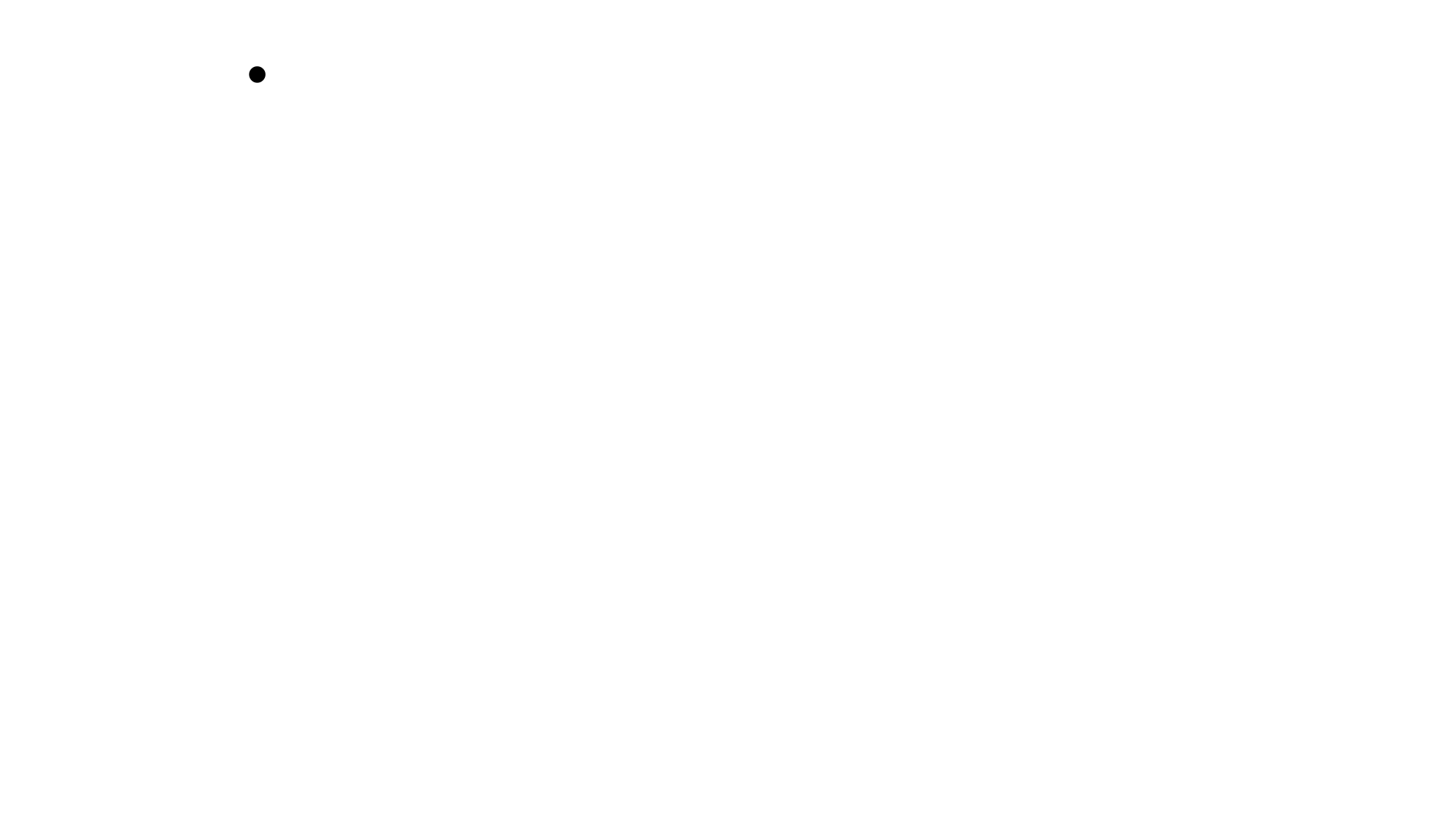

Миссия взрослого – перестать быть нужным ребенку: прожить вместе с ним его потребности, перестать быть для него актуальным средством удовлетворения потребностей.